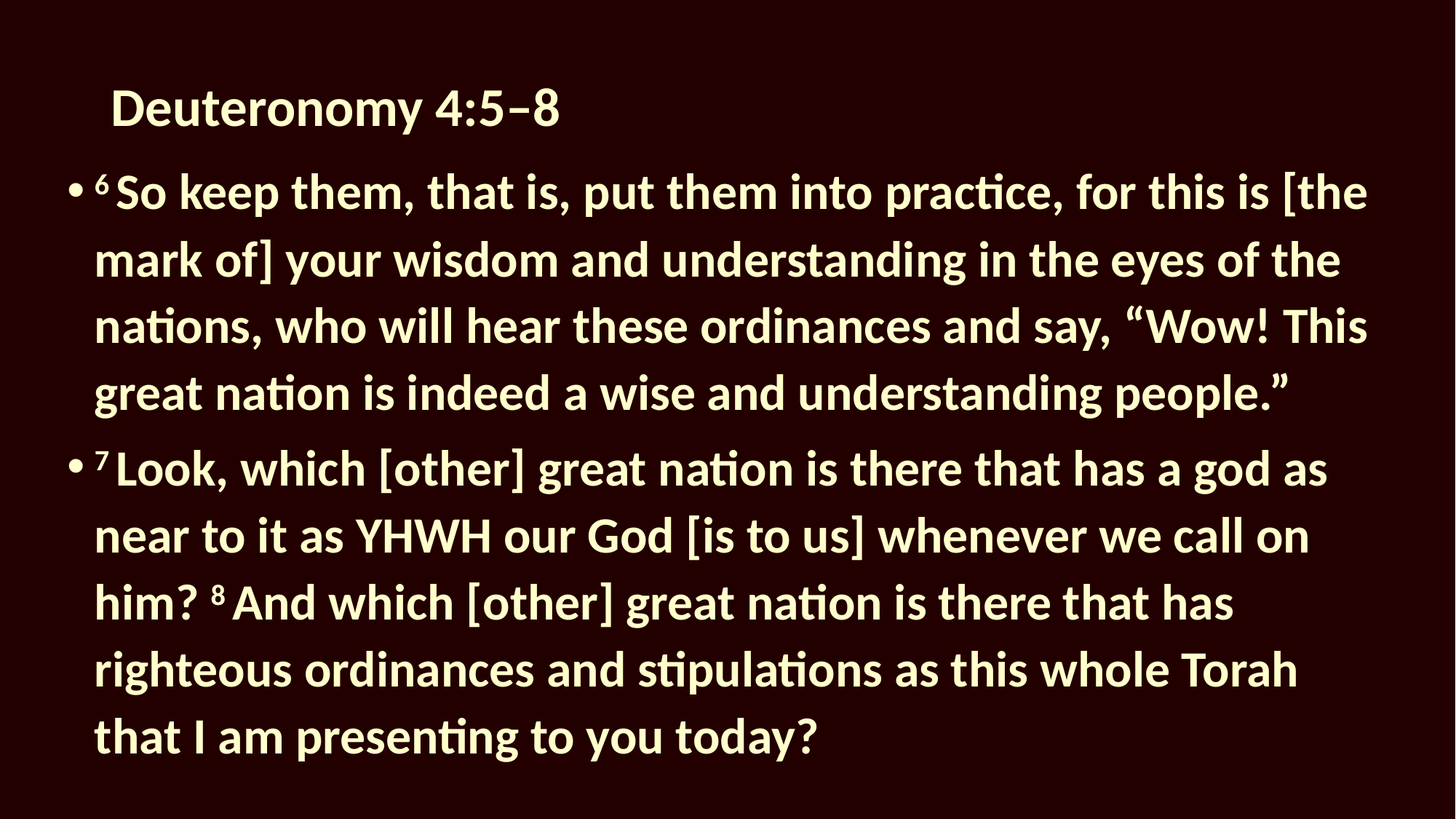

# Deuteronomy 4:5–8
6 So keep them, that is, put them into practice, for this is [the mark of] your wisdom and understanding in the eyes of the nations, who will hear these ordinances and say, “Wow! This great nation is indeed a wise and understanding people.”
7 Look, which [other] great nation is there that has a god as near to it as YHWH our God [is to us] whenever we call on him? 8 And which [other] great nation is there that has righteous ordinances and stipulations as this whole Torah that I am presenting to you today?